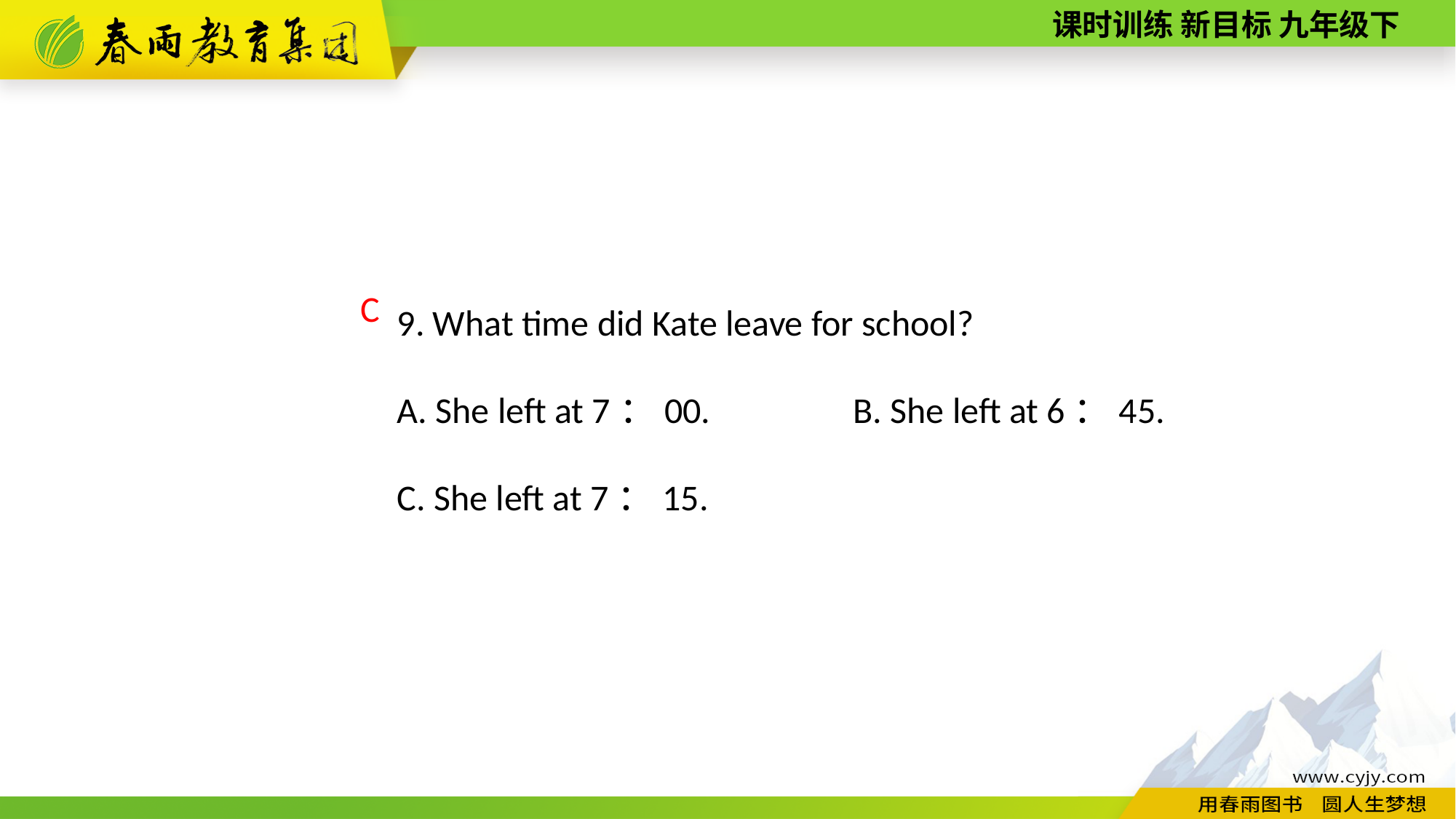

9. What time did Kate leave for school?
A. She left at 7：00.  　　　B. She left at 6：45.
C. She left at 7：15.
C